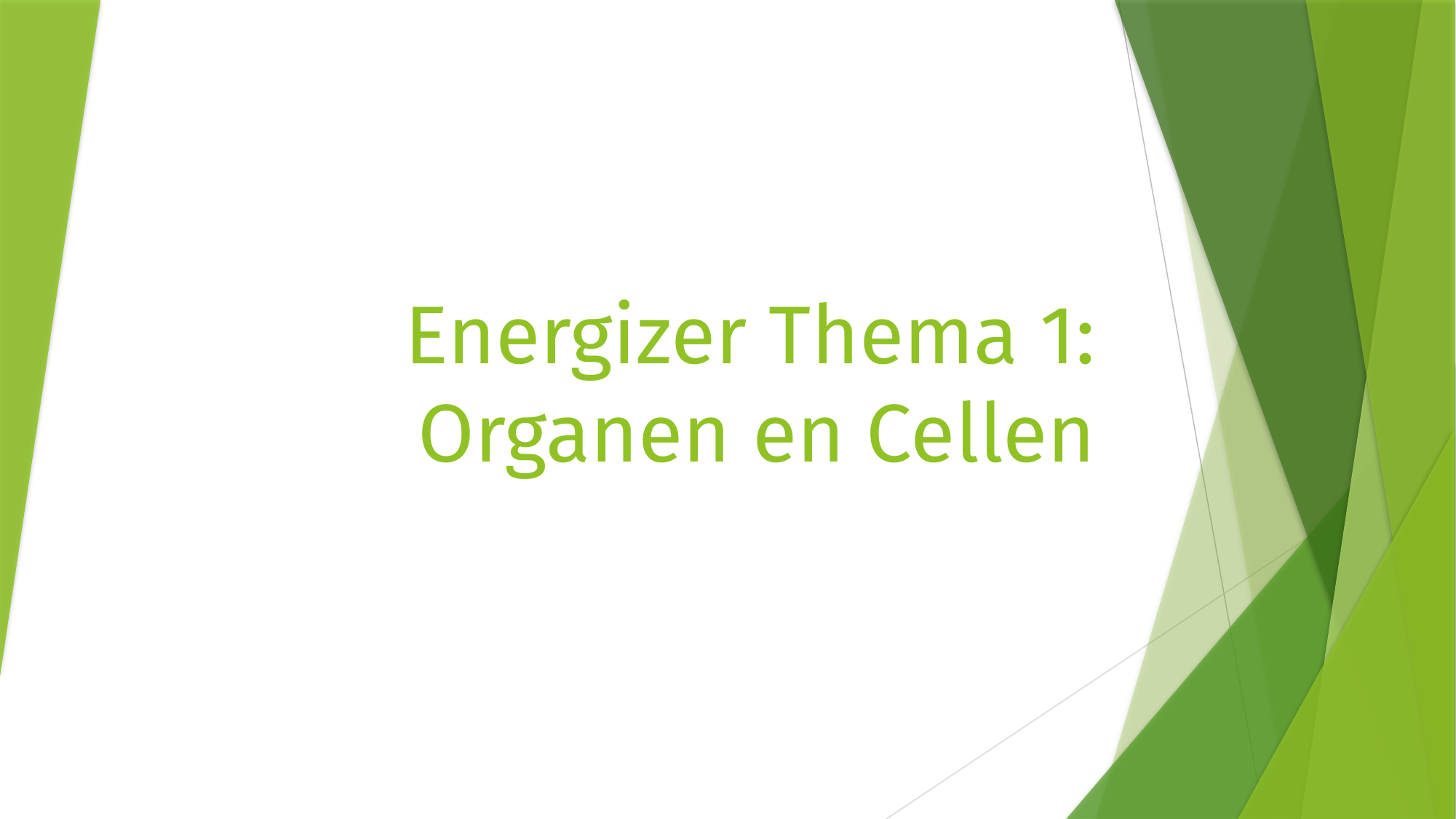

# Energizer Thema 1: Organen en Cellen